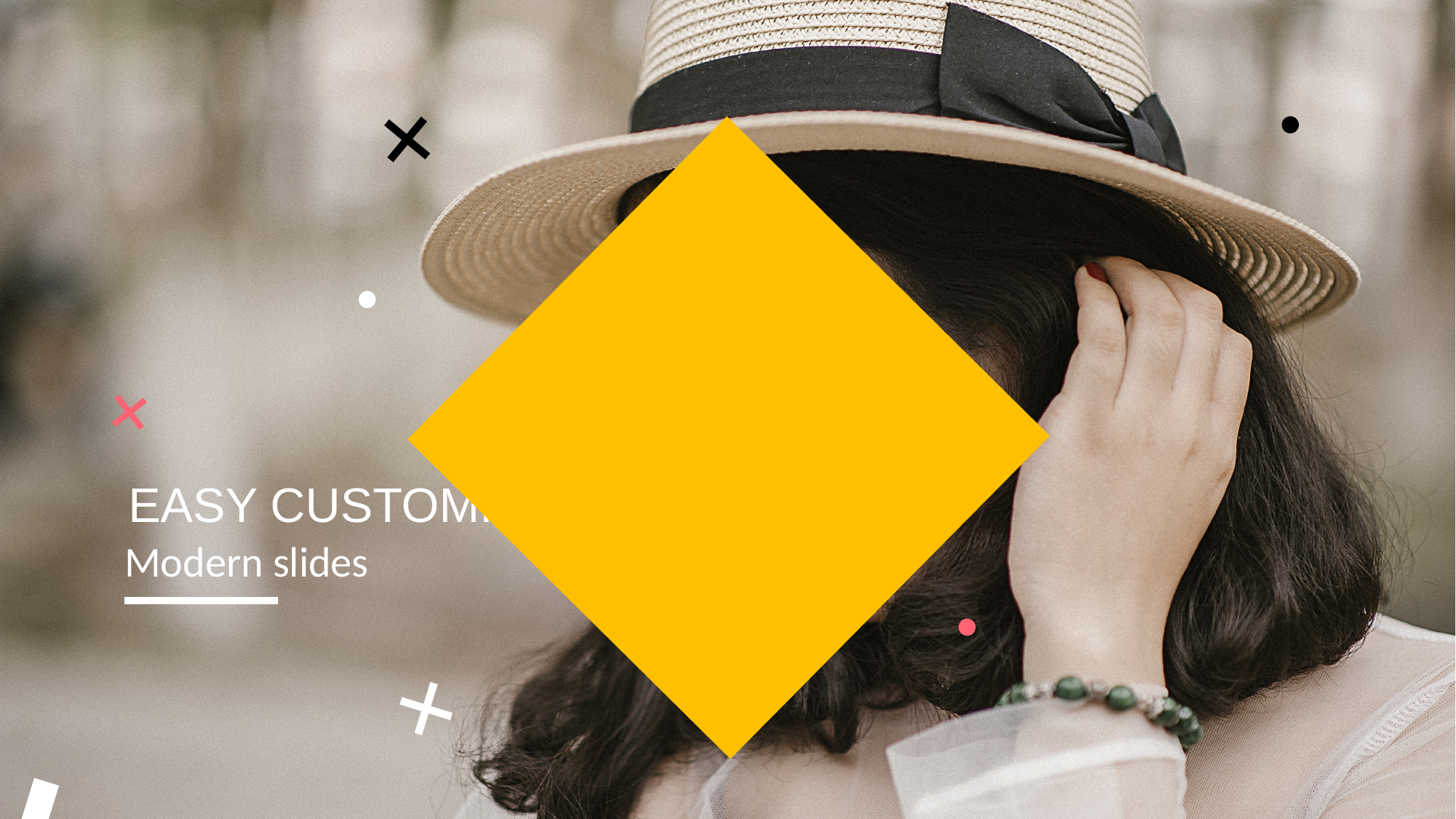

+

+

+
+

EASY CUSTOMIZE
Modern slides